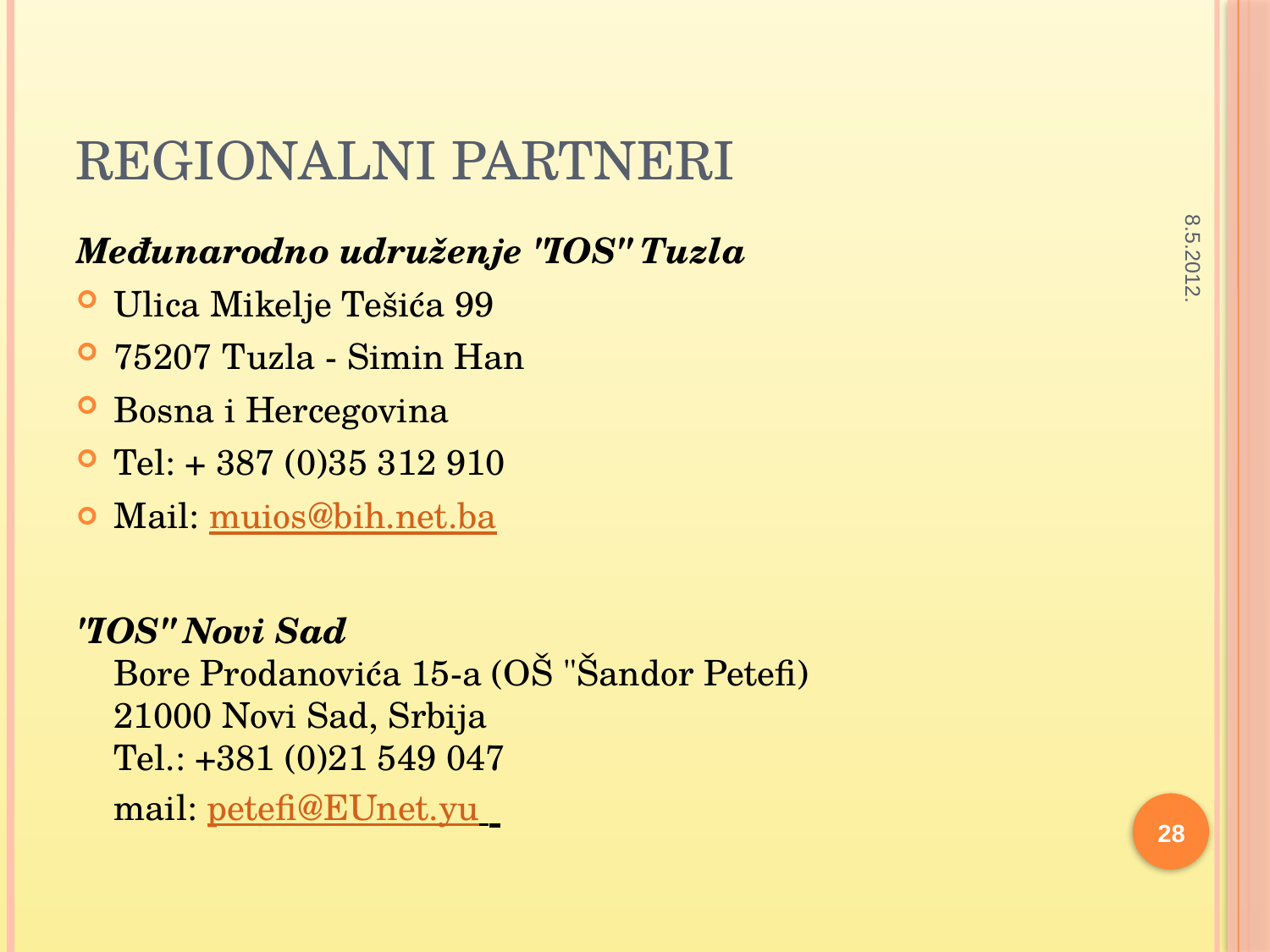

# Regionalni partneri
8.5.2012.
Međunarodno udruženje "IOS" Tuzla
Ulica Mikelje Tešića 99
75207 Tuzla - Simin Han
Bosna i Hercegovina
Tel: + 387 (0)35 312 910
Mail: muios@bih.net.ba

"IOS" Novi Sad
Bore Prodanovića 15-a (OŠ "Šandor Petefi)
21000 Novi Sad, Srbija
Tel.: +381 (0)21 549 047
mail: petefi@EUnet.yu

28